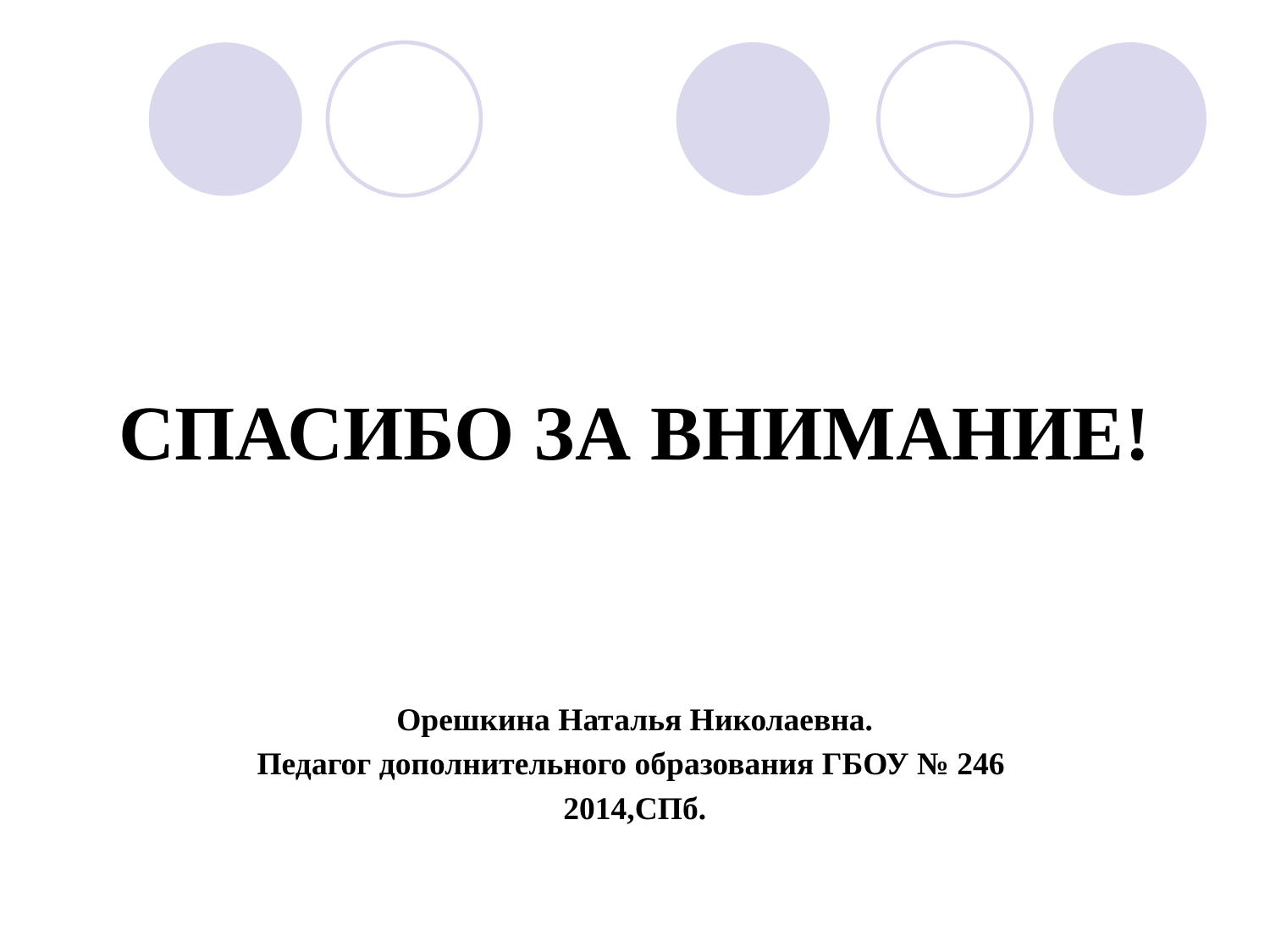

СПАСИБО ЗА ВНИМАНИЕ!

Орешкина Наталья Николаевна.
Педагог дополнительного образования ГБОУ № 246
2014,СПб.